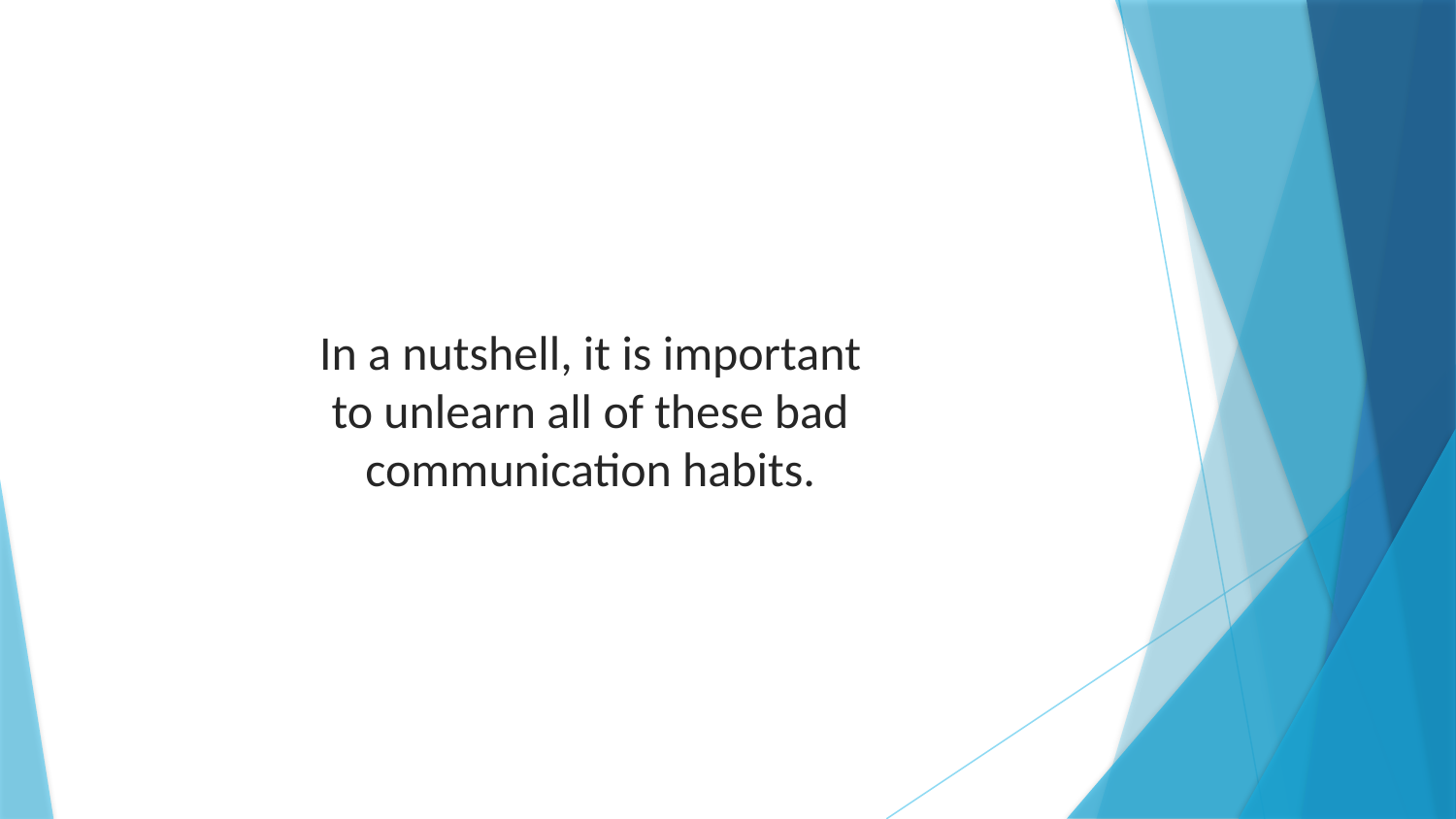

In a nutshell, it is important to unlearn all of these bad communication habits.